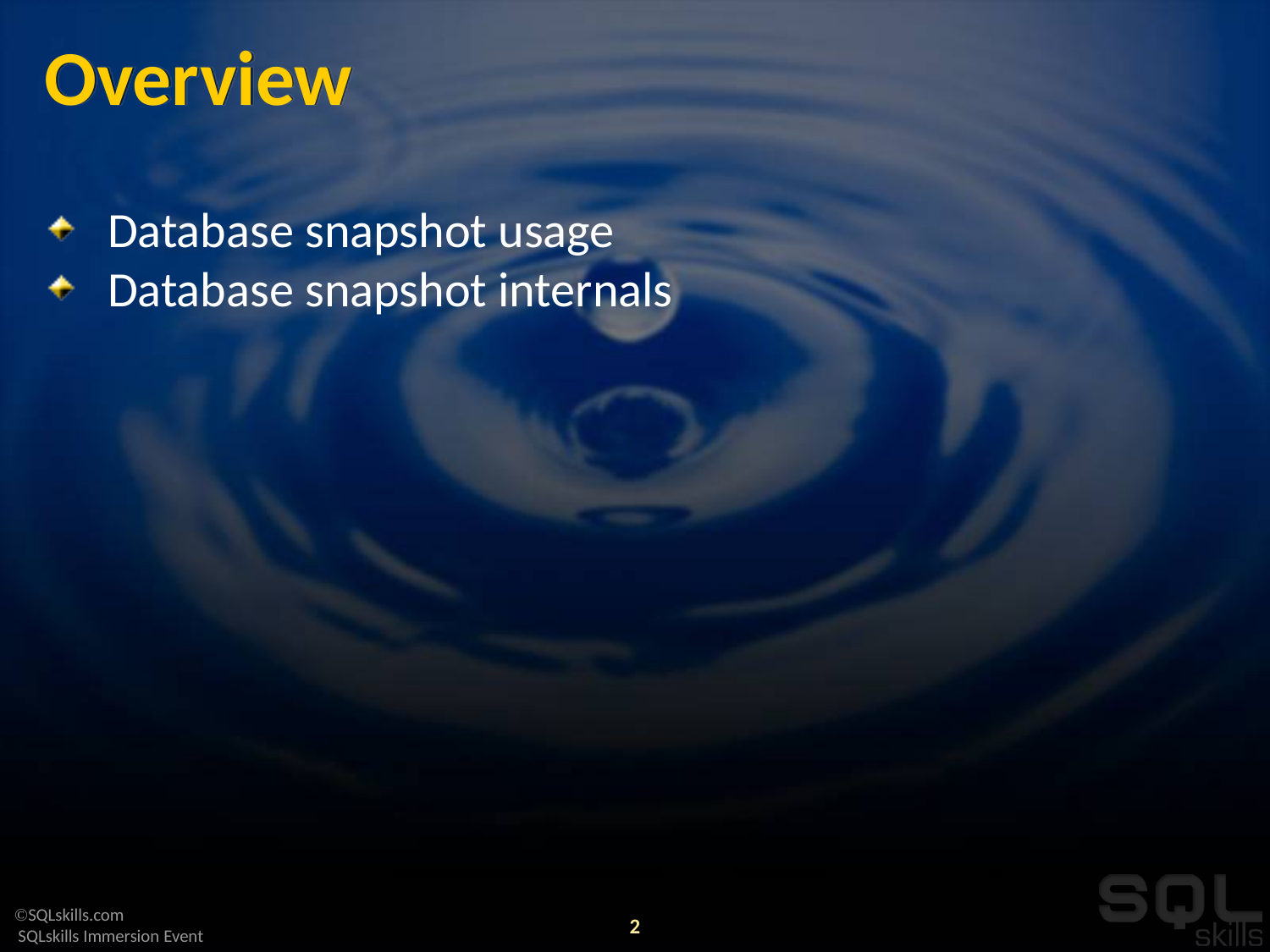

# Overview
Database snapshot usage
Database snapshot internals

2